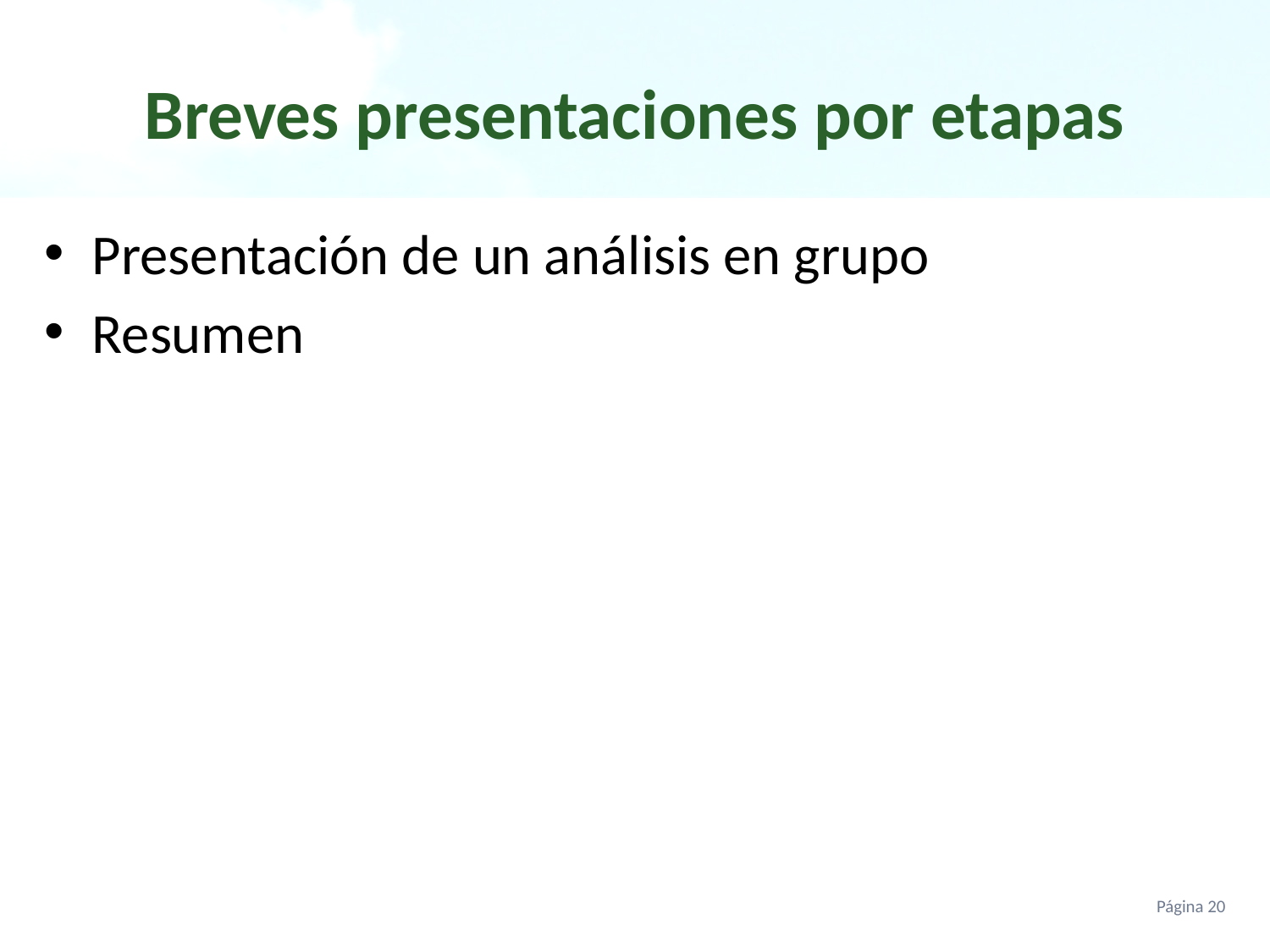

# Breves presentaciones por etapas
Presentación de un análisis en grupo
Resumen